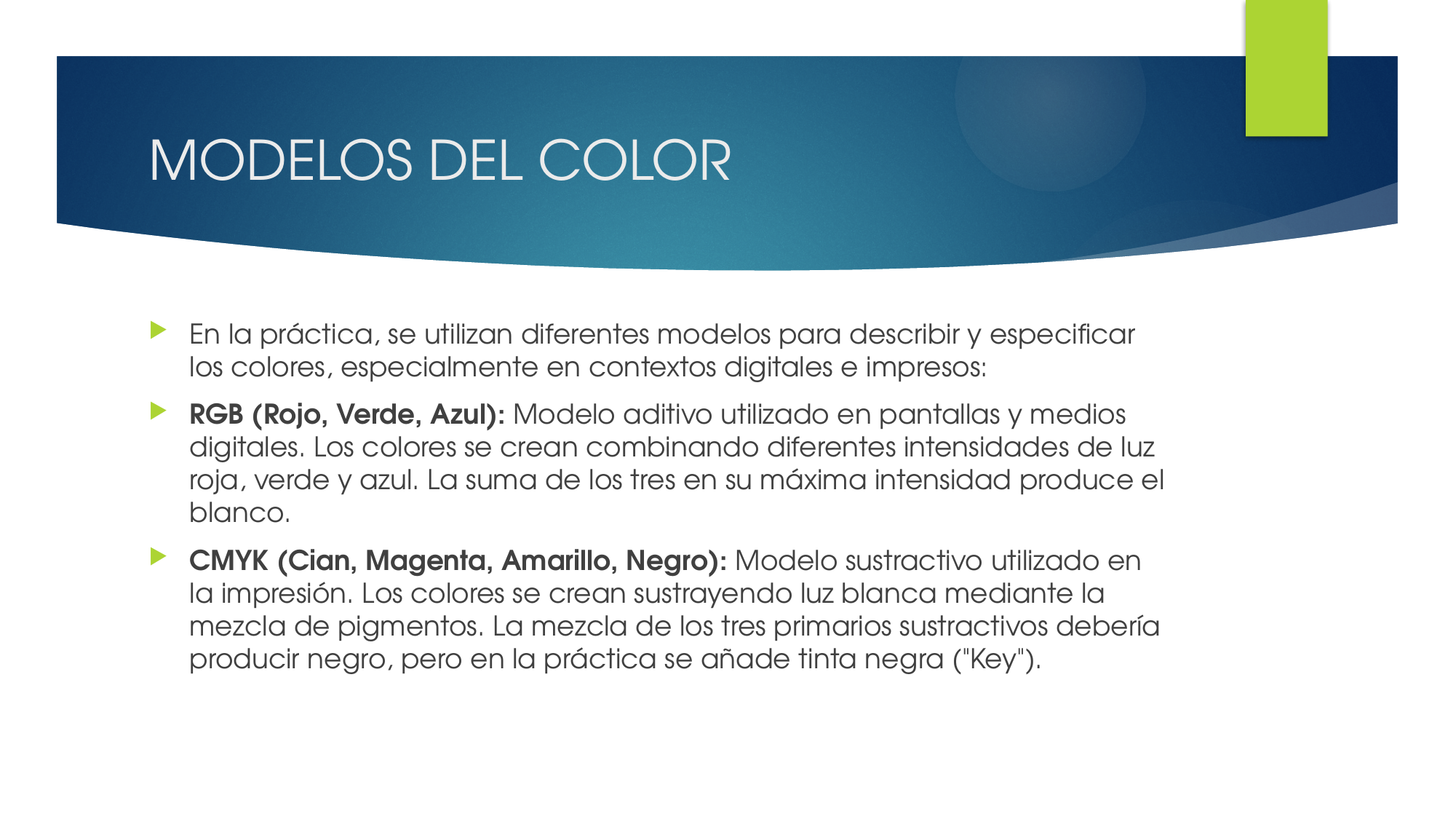

# MODELOS DEL COLOR
En la práctica, se utilizan diferentes modelos para describir y especificar los colores, especialmente en contextos digitales e impresos:
RGB (Rojo, Verde, Azul): Modelo aditivo utilizado en pantallas y medios digitales. Los colores se crean combinando diferentes intensidades de luz roja, verde y azul. La suma de los tres en su máxima intensidad produce el blanco.
CMYK (Cian, Magenta, Amarillo, Negro): Modelo sustractivo utilizado en la impresión. Los colores se crean sustrayendo luz blanca mediante la mezcla de pigmentos. La mezcla de los tres primarios sustractivos debería producir negro, pero en la práctica se añade tinta negra ("Key").